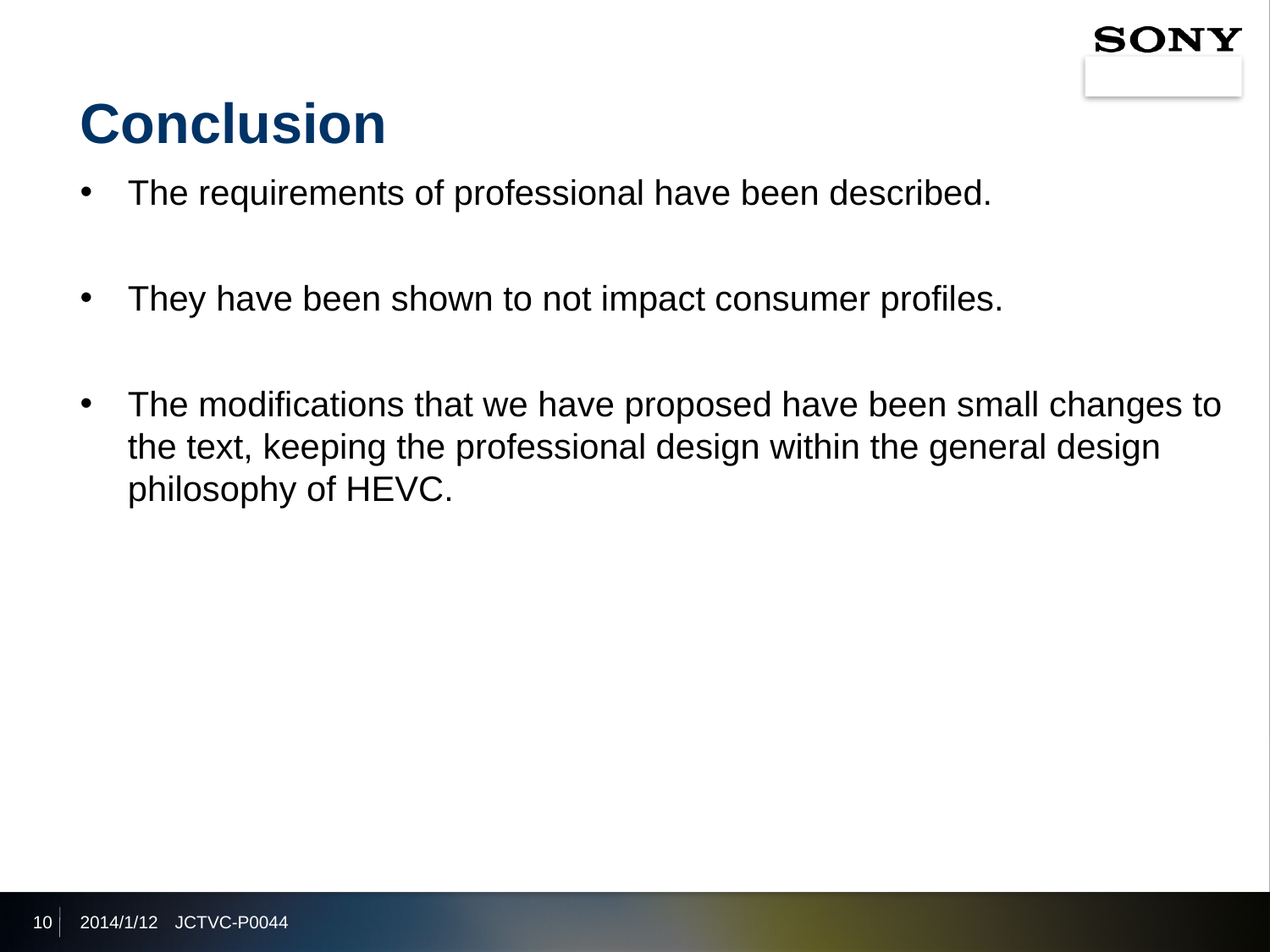

# Conclusion
The requirements of professional have been described.

They have been shown to not impact consumer profiles.

The modifications that we have proposed have been small changes to the text, keeping the professional design within the general design philosophy of HEVC.
10
2014/1/12
JCTVC-P0044